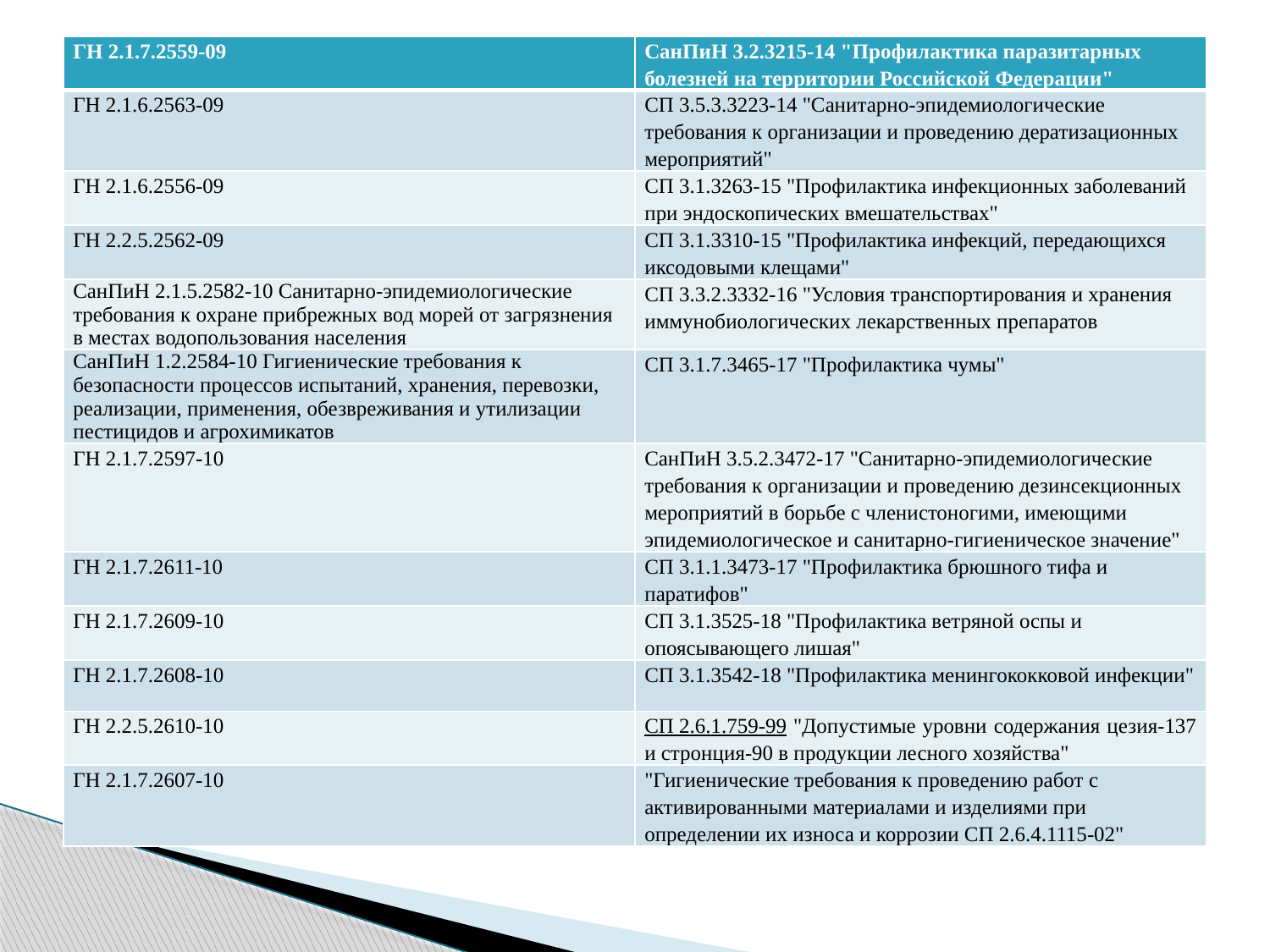

| ГН 2.1.7.2559-09 | СанПиН 3.2.3215-14 "Профилактика паразитарных болезней на территории Российской Федерации" |
| --- | --- |
| ГН 2.1.6.2563-09 | СП 3.5.3.3223-14 "Санитарно-эпидемиологические требования к организации и проведению дератизационных мероприятий" |
| ГН 2.1.6.2556-09 | СП 3.1.3263-15 "Профилактика инфекционных заболеваний при эндоскопических вмешательствах" |
| ГН 2.2.5.2562-09 | СП 3.1.3310-15 "Профилактика инфекций, передающихся иксодовыми клещами" |
| СанПиН 2.1.5.2582-10 Санитарно-эпидемиологические требования к охране прибрежных вод морей от загрязнения в местах водопользования населения | СП 3.3.2.3332-16 "Условия транспортирования и хранения иммунобиологических лекарственных препаратов |
| СанПиН 1.2.2584-10 Гигиенические требования к безопасности процессов испытаний, хранения, перевозки, реализации, применения, обезвреживания и утилизации пестицидов и агрохимикатов | СП 3.1.7.3465-17 "Профилактика чумы" |
| ГН 2.1.7.2597-10 | СанПиН 3.5.2.3472-17 "Санитарно-эпидемиологические требования к организации и проведению дезинсекционных мероприятий в борьбе с членистоногими, имеющими эпидемиологическое и санитарно-гигиеническое значение" |
| ГН 2.1.7.2611-10 | СП 3.1.1.3473-17 "Профилактика брюшного тифа и паратифов" |
| ГН 2.1.7.2609-10 | СП 3.1.3525-18 "Профилактика ветряной оспы и опоясывающего лишая" |
| ГН 2.1.7.2608-10 | СП 3.1.3542-18 "Профилактика менингококковой инфекции" |
| ГН 2.2.5.2610-10 | СП 2.6.1.759-99 "Допустимые уровни содержания цезия-137 и стронция-90 в продукции лесного хозяйства" |
| ГН 2.1.7.2607-10 | "Гигиенические требования к проведению работ с активированными материалами и изделиями при определении их износа и коррозии СП 2.6.4.1115-02" |